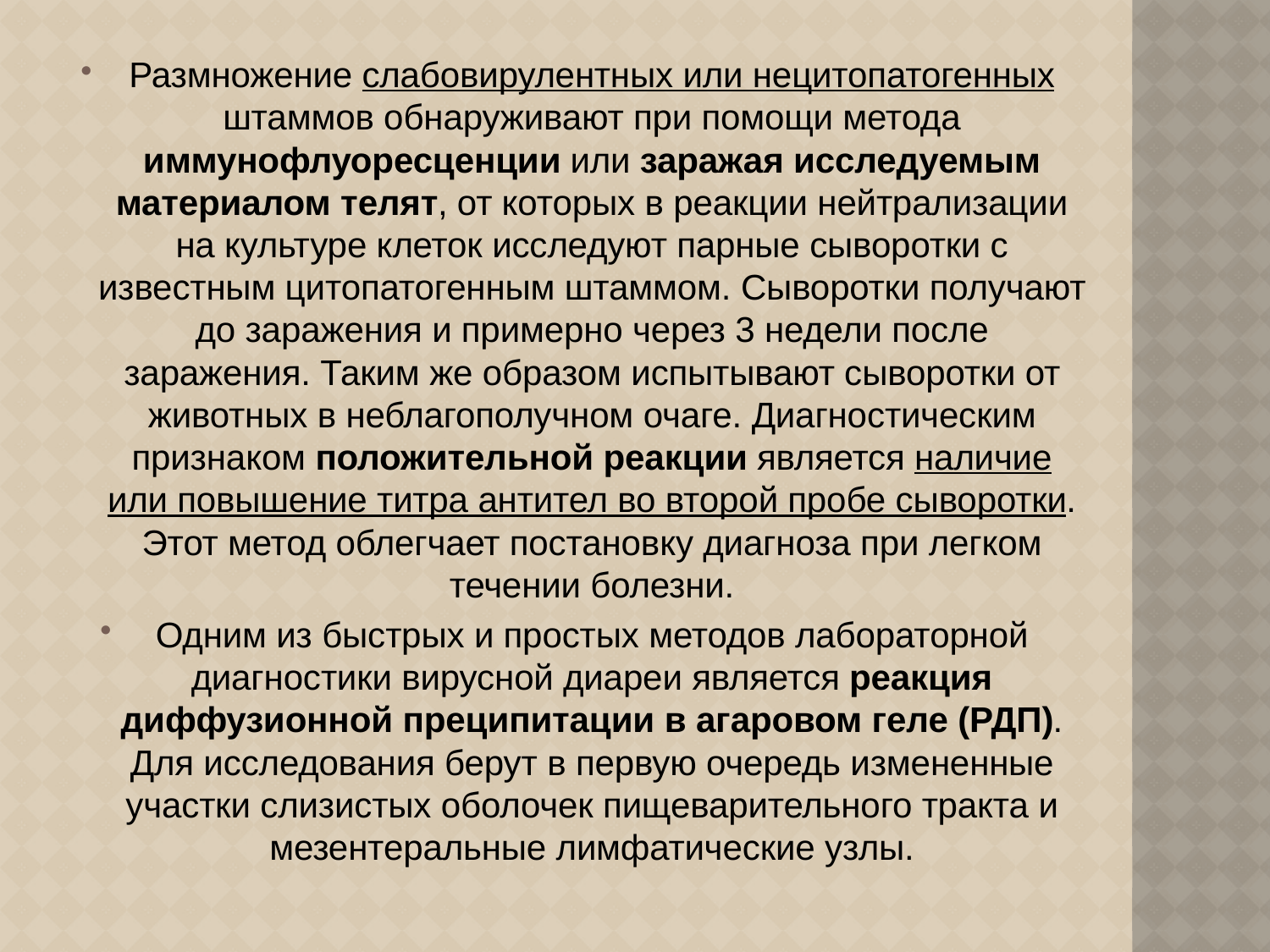

Размножение слабовирулентных или нецитопатогенных штаммов обнаруживают при помощи метода иммунофлуоресценции или заражая исследуемым материалом телят, от которых в реакции нейтрализации на культуре клеток исследуют парные сыворотки с известным цитопатогенным штаммом. Сыворотки получают до заражения и примерно через 3 недели после заражения. Таким же образом испытывают сыворотки от животных в неблагополучном очаге. Диагностическим признаком положительной реакции является наличие или повышение титра антител во второй пробе сыворотки. Этот метод облегчает постановку диагноза при легком течении болезни.
Одним из быстрых и простых методов лабораторной диагностики вирусной диареи является реакция диффузионной преципитации в агаровом геле (РДП). Для исследования берут в первую очередь измененные участки слизистых оболочек пищеварительного тракта и мезентеральные лимфатические узлы.